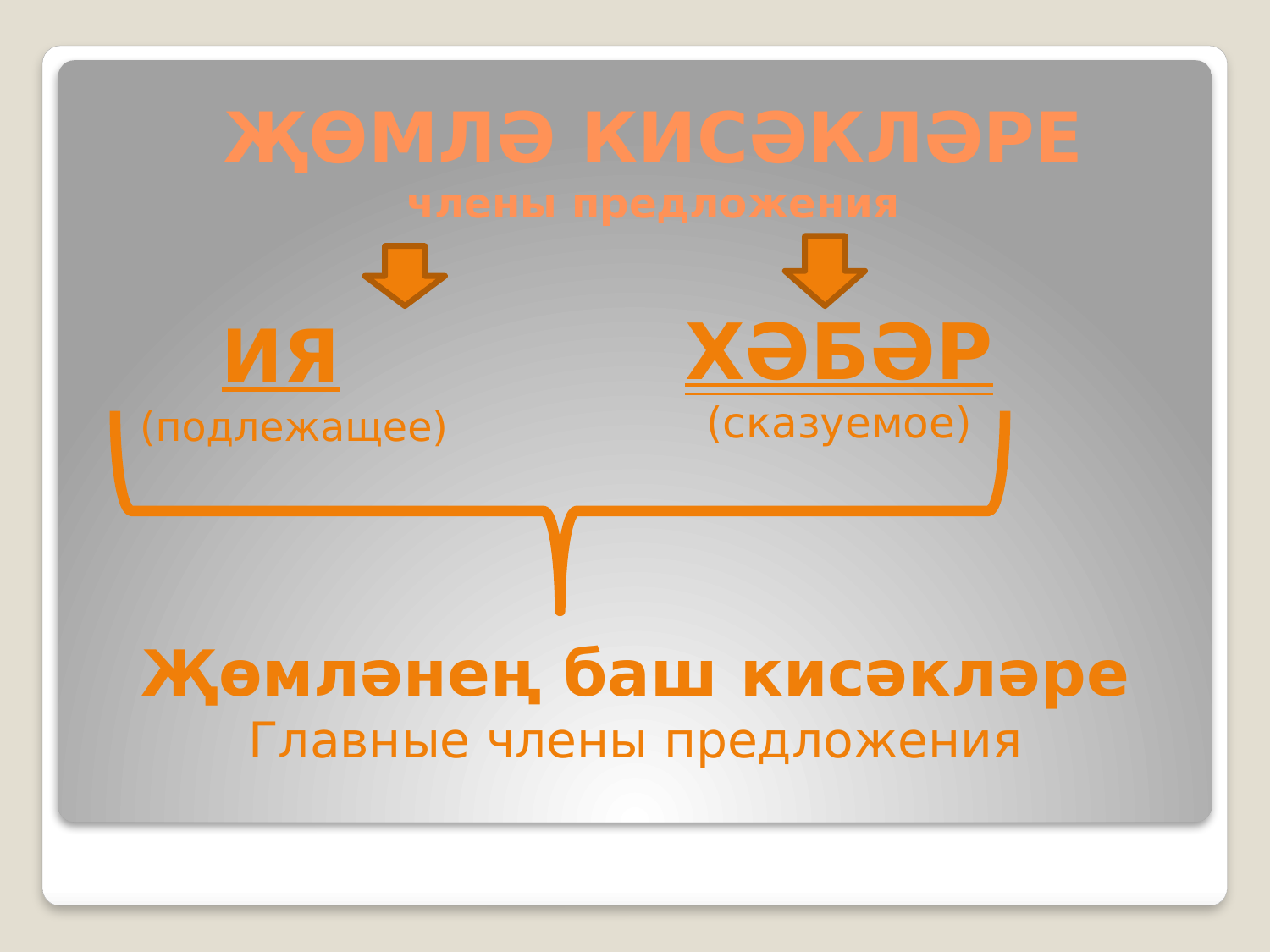

# ҖӨМЛӘ КИСӘКЛӘРЕ члены предложения

ИЯ
(подлежащее)
ХӘБӘР
(сказуемое)
Җөмләнең баш кисәкләре
Главные члены предложения